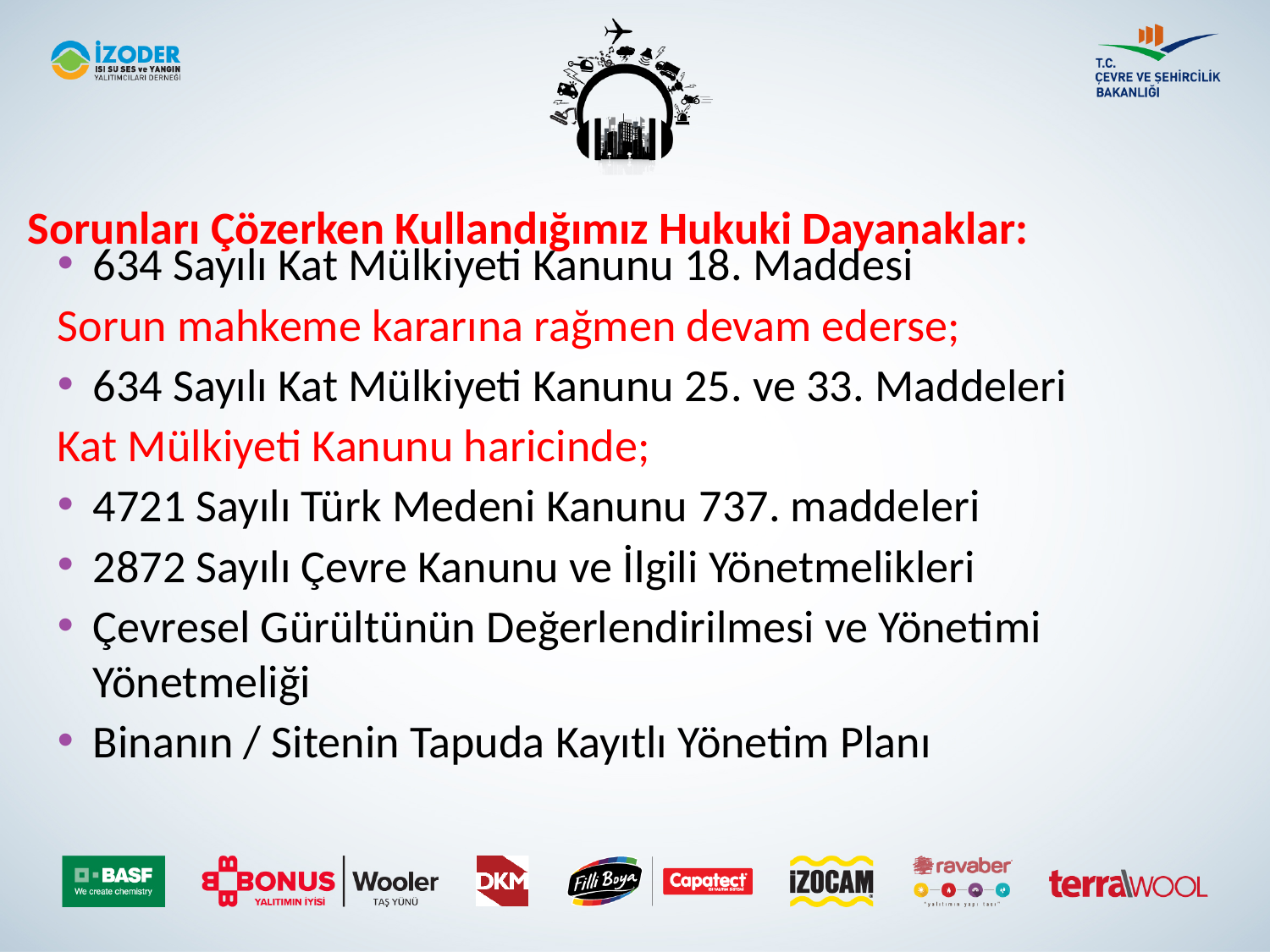

Sorunları Çözerken Kullandığımız Hukuki Dayanaklar:
634 Sayılı Kat Mülkiyeti Kanunu 18. Maddesi
Sorun mahkeme kararına rağmen devam ederse;
634 Sayılı Kat Mülkiyeti Kanunu 25. ve 33. Maddeleri
Kat Mülkiyeti Kanunu haricinde;
4721 Sayılı Türk Medeni Kanunu 737. maddeleri
2872 Sayılı Çevre Kanunu ve İlgili Yönetmelikleri
Çevresel Gürültünün Değerlendirilmesi ve Yönetimi Yönetmeliği
Binanın / Sitenin Tapuda Kayıtlı Yönetim Planı